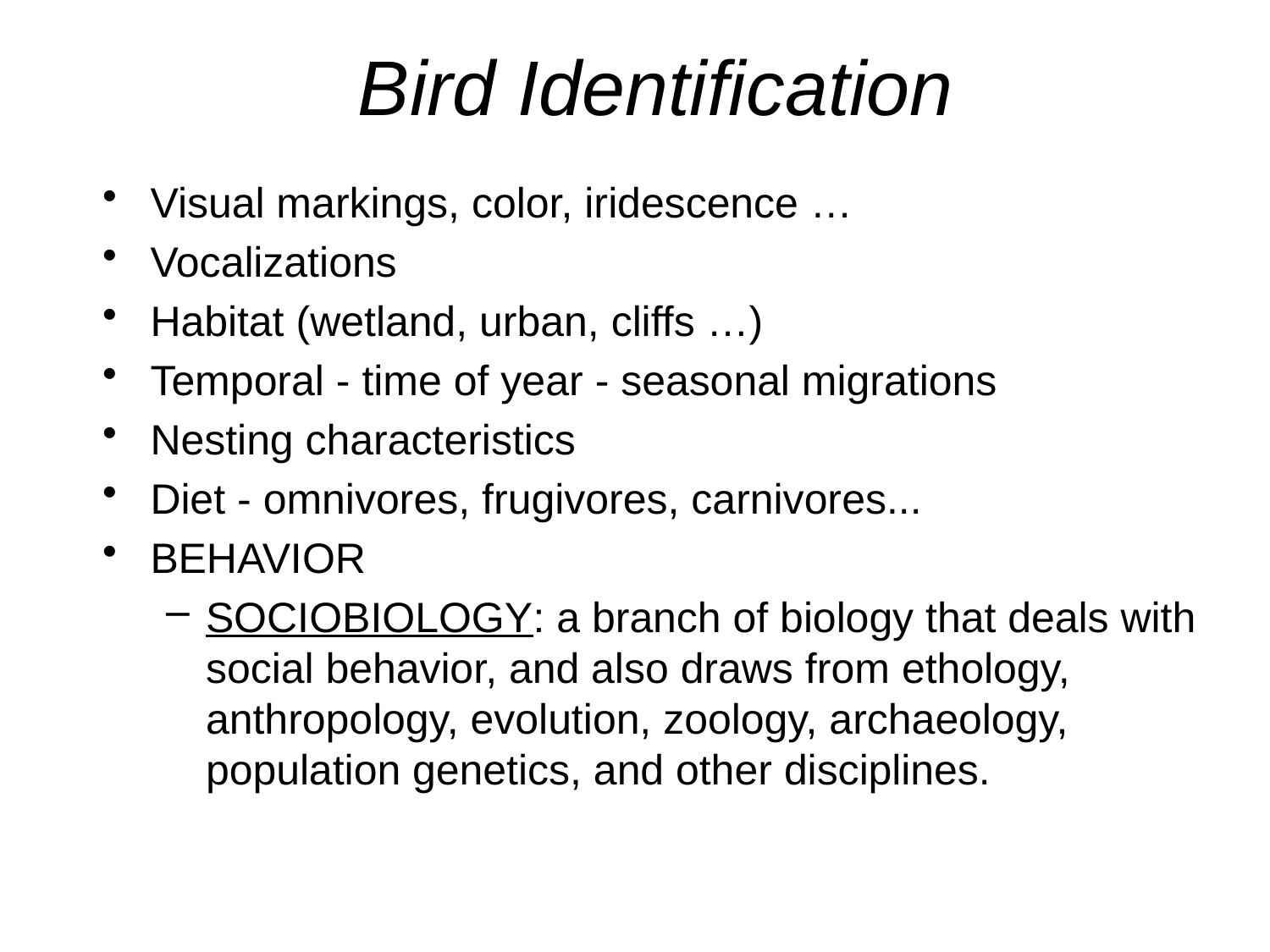

# Bird Identification
Visual markings, color, iridescence …
Vocalizations
Habitat (wetland, urban, cliffs …)
Temporal - time of year - seasonal migrations
Nesting characteristics
Diet - omnivores, frugivores, carnivores...
BEHAVIOR
SOCIOBIOLOGY: a branch of biology that deals with social behavior, and also draws from ethology, anthropology, evolution, zoology, archaeology, population genetics, and other disciplines.